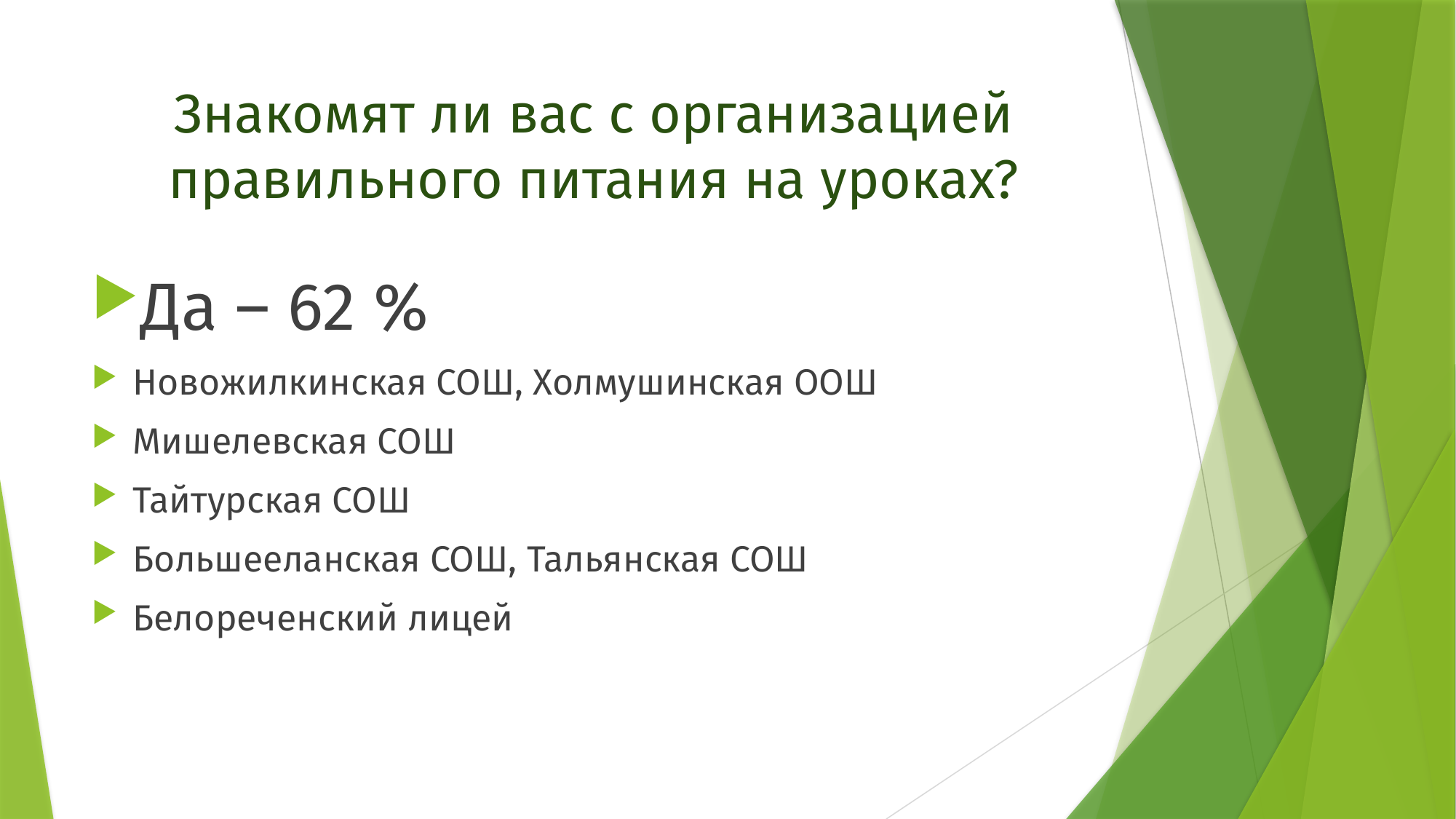

# Знакомят ли вас с организацией правильного питания на уроках?
Да – 62 %
Новожилкинская СОШ, Холмушинская ООШ
Мишелевская СОШ
Тайтурская СОШ
Большееланская СОШ, Тальянская СОШ
Белореченский лицей